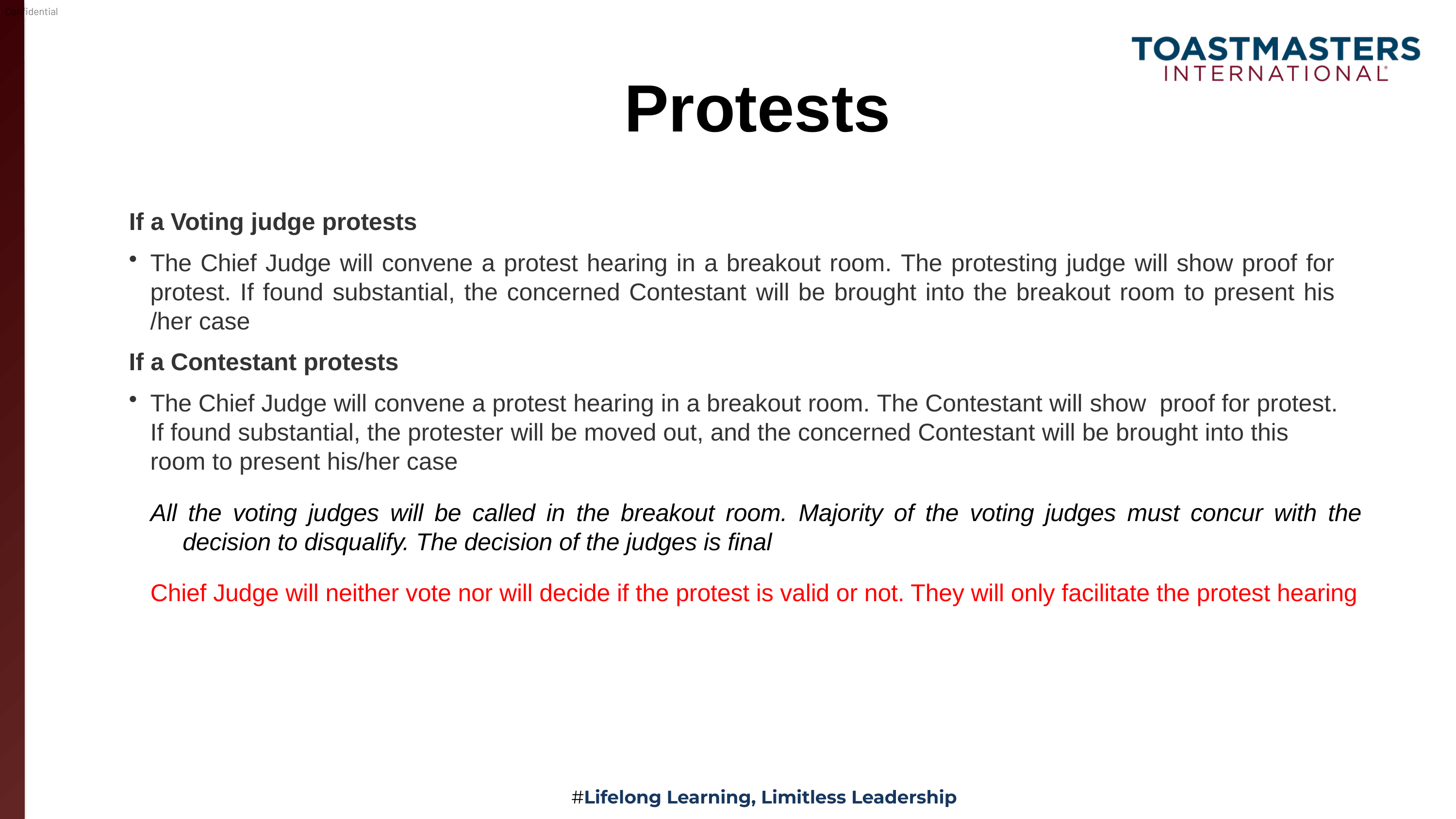

# Protests
If a Voting judge protests
The Chief Judge will convene a protest hearing in a breakout room. The protesting judge will show proof for protest. If found substantial, the concerned Contestant will be brought into the breakout room to present his /her case
If a Contestant protests
The Chief Judge will convene a protest hearing in a breakout room. The Contestant will show  proof for protest. If found substantial, the protester will be moved out, and the concerned Contestant will be brought into this room to present his/her case
All the voting judges will be called in the breakout room. Majority of the voting judges must concur with the decision to disqualify. The decision of the judges is final
Chief Judge will neither vote nor will decide if the protest is valid or not. They will only facilitate the protest hearing